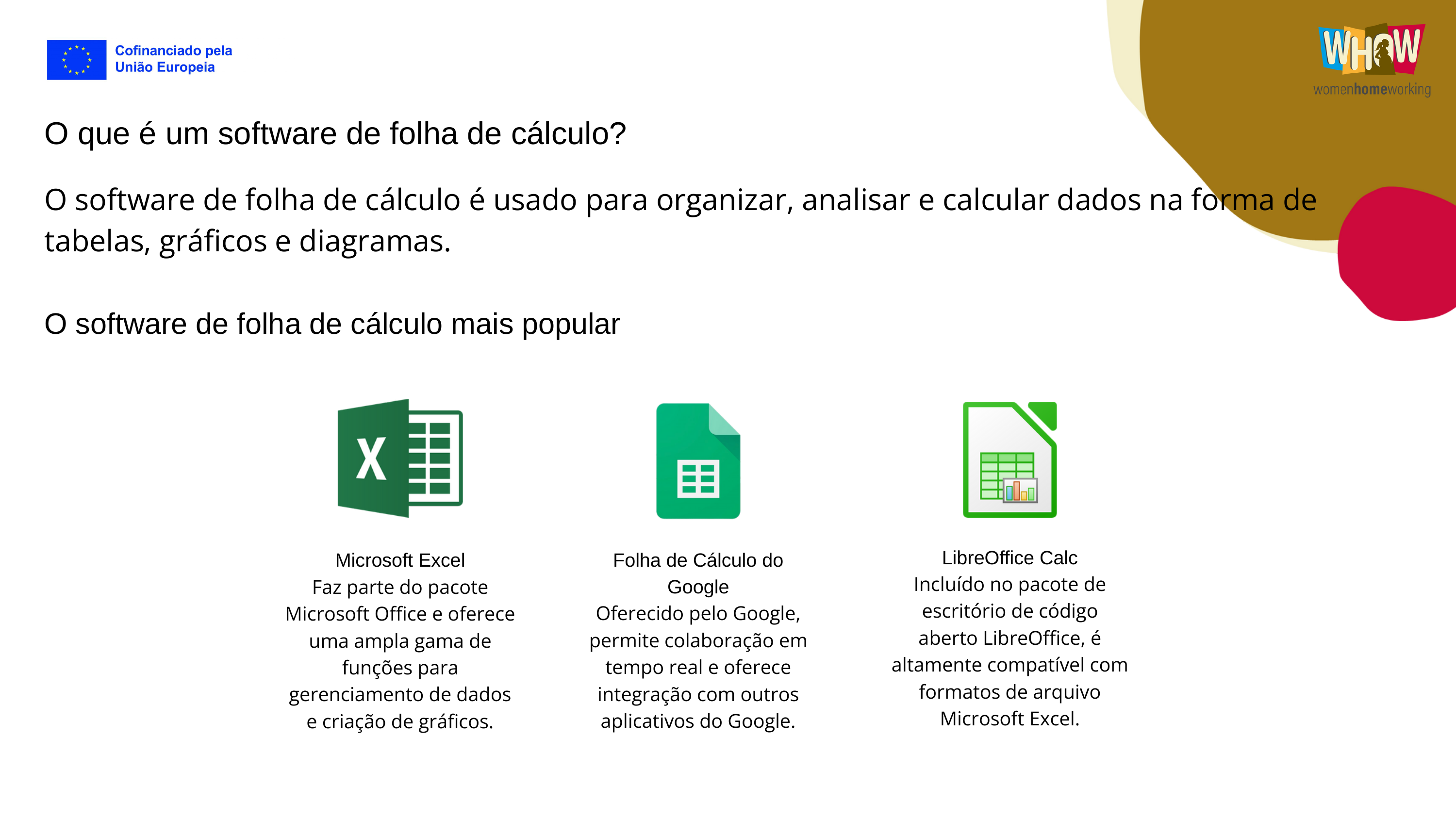

O que é um software de folha de cálculo?
O software de folha de cálculo é usado para organizar, analisar e calcular dados na forma de tabelas, gráficos e diagramas.
O software de folha de cálculo mais popular

Microsoft Excel
Faz parte do pacote Microsoft Office e oferece uma ampla gama de funções para gerenciamento de dados e criação de gráficos.
LibreOffice Calc
Incluído no pacote de escritório de código aberto LibreOffice, é altamente compatível com formatos de arquivo Microsoft Excel.
Folha de Cálculo do Google
Oferecido pelo Google, permite colaboração em tempo real e oferece integração com outros aplicativos do Google.